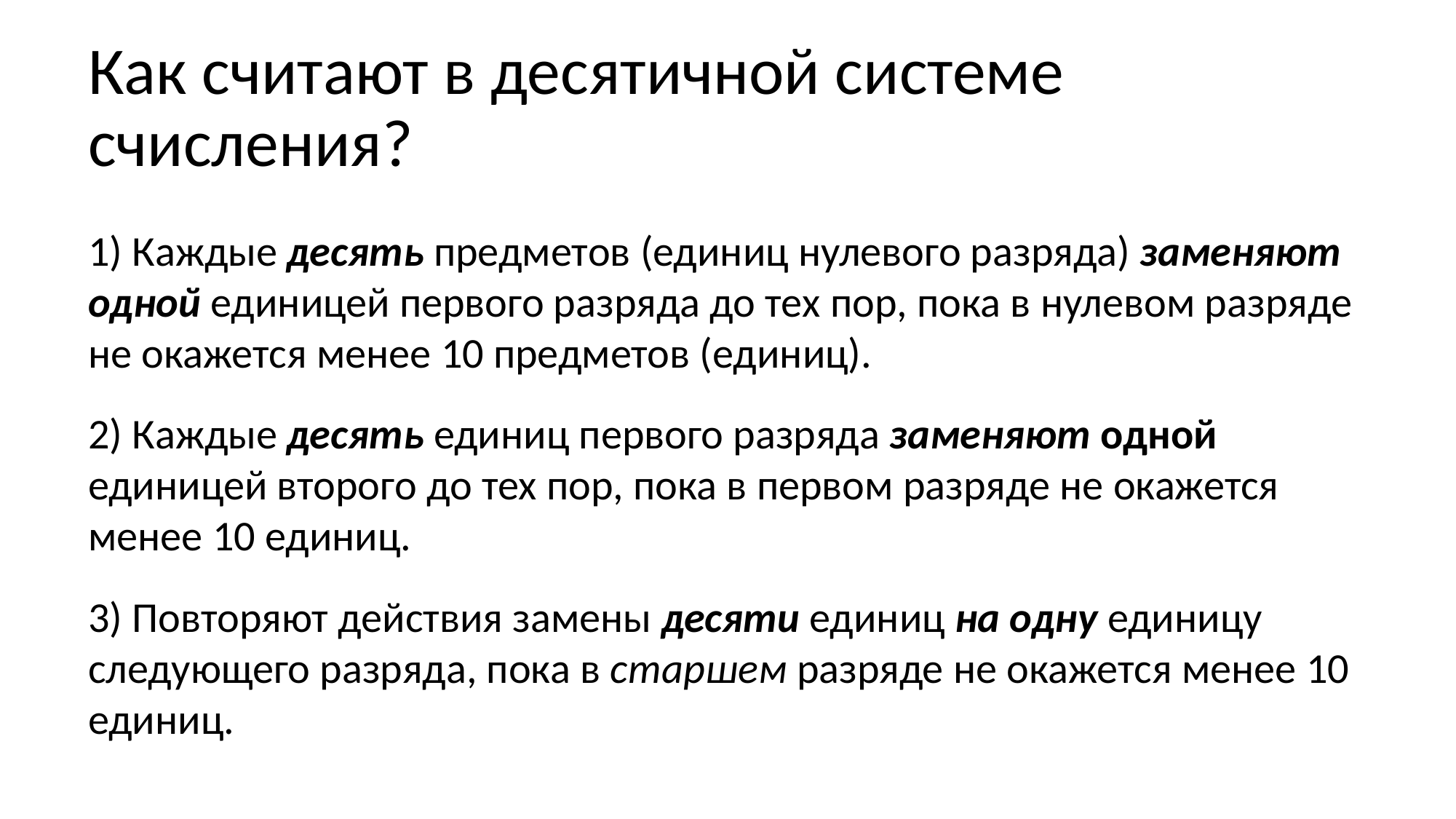

# Как считают в десятичной системе счисления?
1) Каждые десять предметов (единиц нулевого разряда) заменяют одной единицей первого разряда до тех пор, пока в нулевом разряде не окажется менее 10 предметов (единиц).
2) Каждые десять единиц первого разряда заменяют одной единицей второго до тех пор, пока в первом разряде не окажется менее 10 единиц.
3) Повторяют действия замены десяти единиц на одну единицу следующего разряда, пока в старшем разряде не окажется менее 10 единиц.